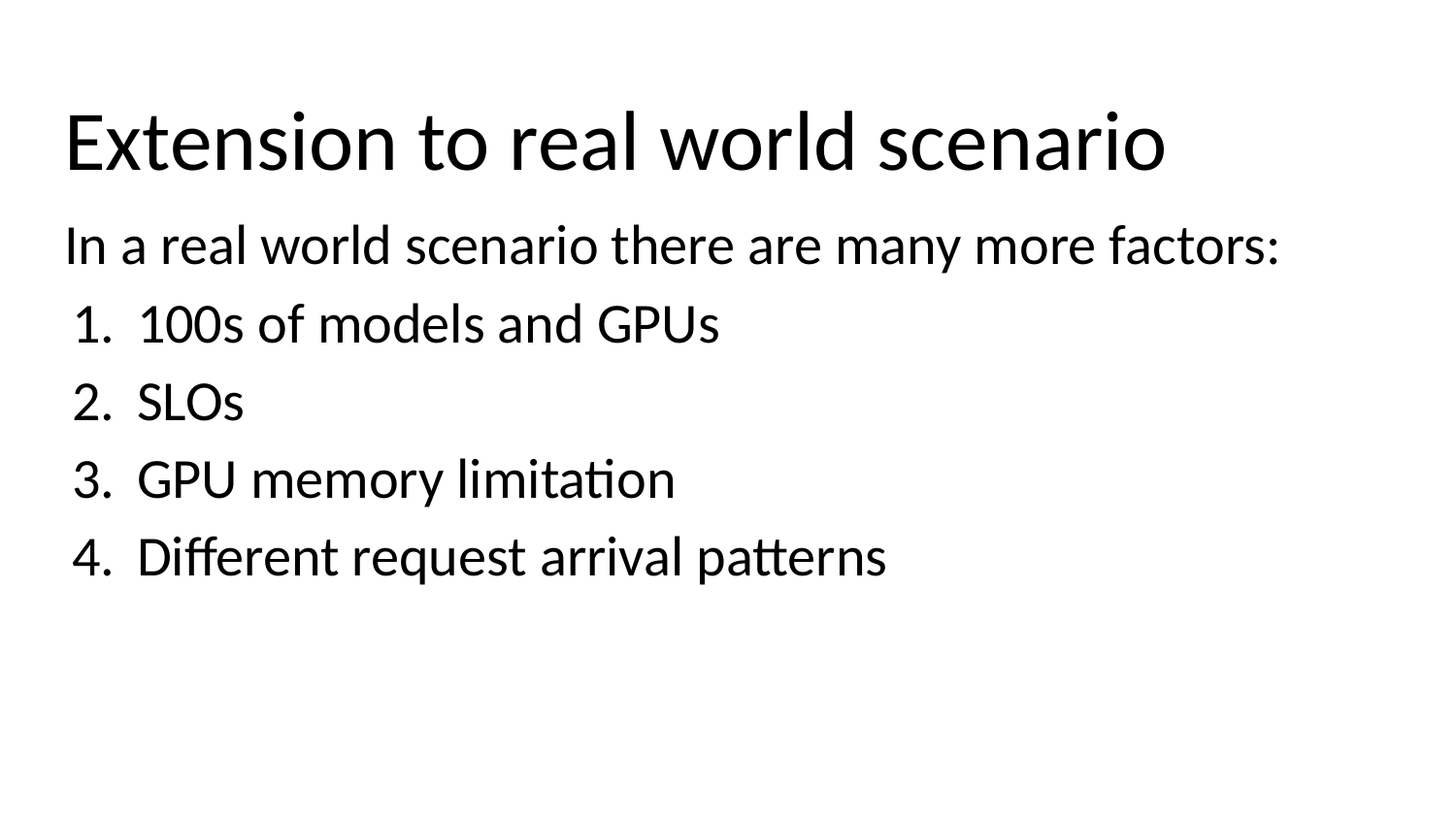

# Extension to real world scenario
In a real world scenario there are many more factors:
100s of models and GPUs
SLOs
GPU memory limitation
Different request arrival patterns